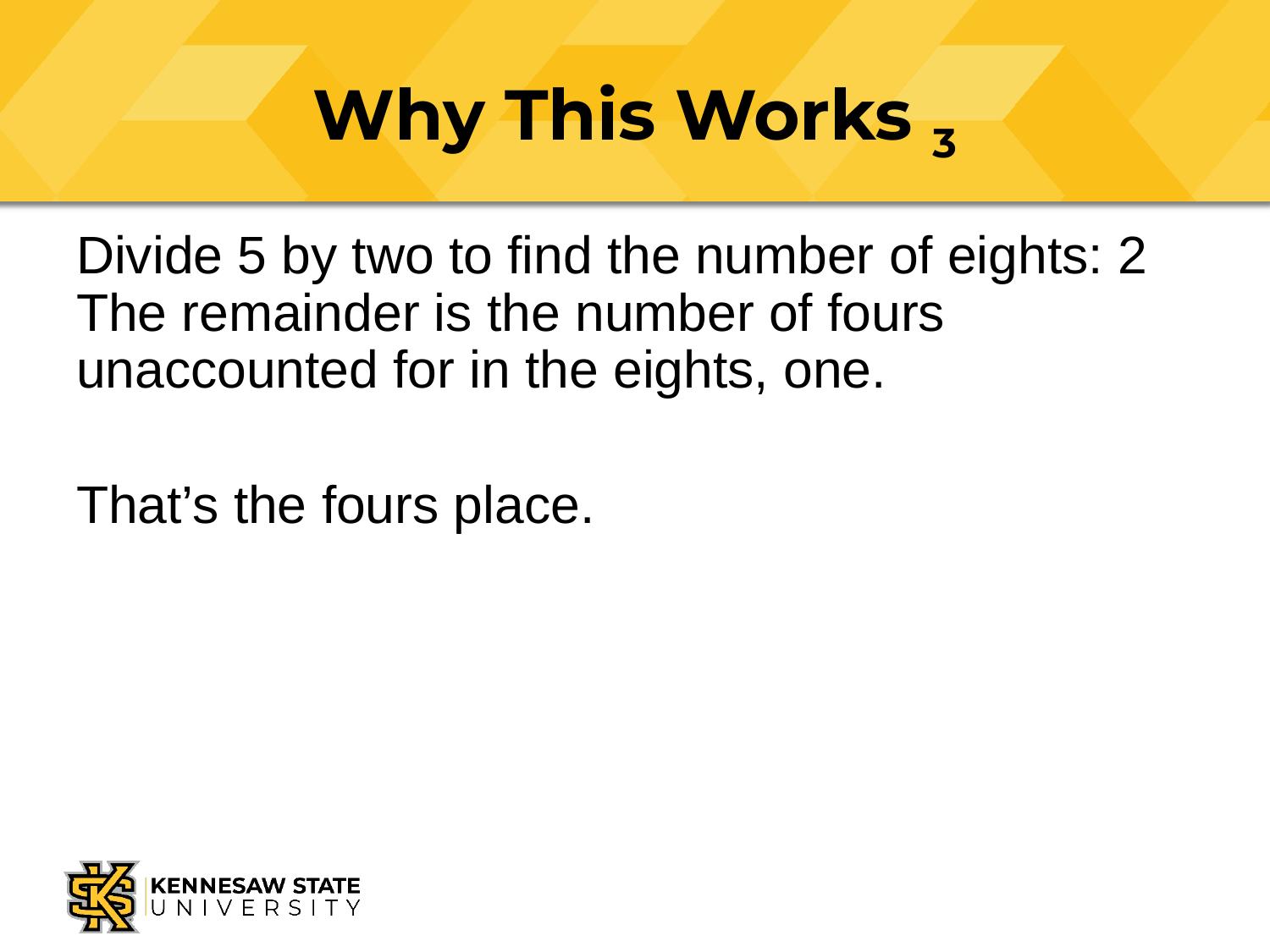

# Why This Works 3
Divide 5 by two to find the number of eights: 2
The remainder is the number of fours unaccounted for in the eights, one.

That’s the fours place.